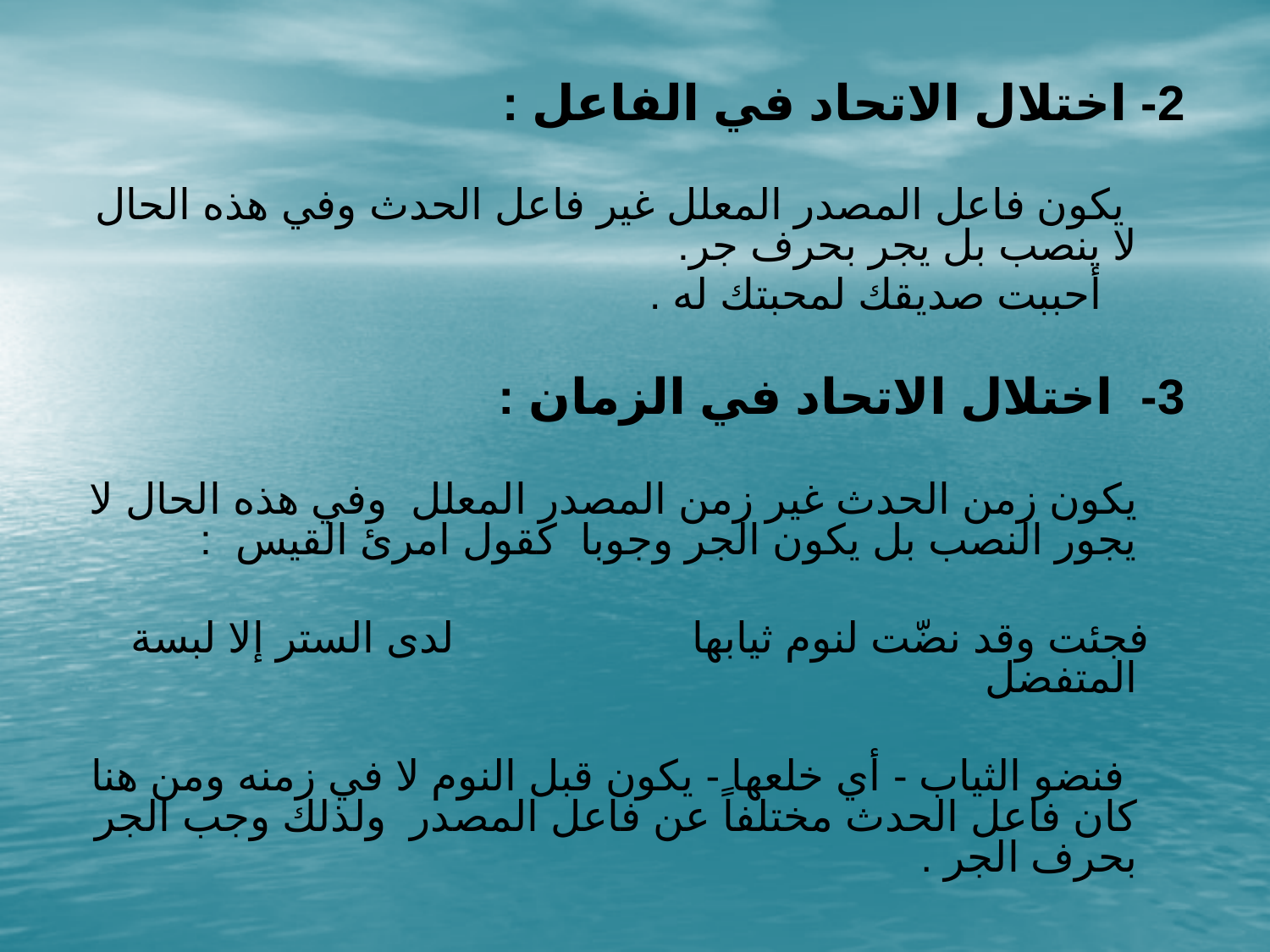

#
2- اختلال الاتحاد في الفاعل :

     يكون فاعل المصدر المعلل غير فاعل الحدث وفي هذه الحال لا ينصب بل يجر بحرف جر.
       أحببت صديقك لمحبتك له .

3-  اختلال الاتحاد في الزمان :

    يكون زمن الحدث غير زمن المصدر المعلل  وفي هذه الحال لا يجور النصب بل يكون الجر وجوبا  كقول امرئ القيس  :

   فجئت وقد نضّت لنوم ثيابها                    لدى الستر إلا لبسة المتفضل

     فنضو الثياب - أي خلعها - يكون قبل النوم لا في زمنه ومن هنا كان فاعل الحدث مختلفاً عن فاعل المصدر  ولذلك وجب الجر بحرف الجر .